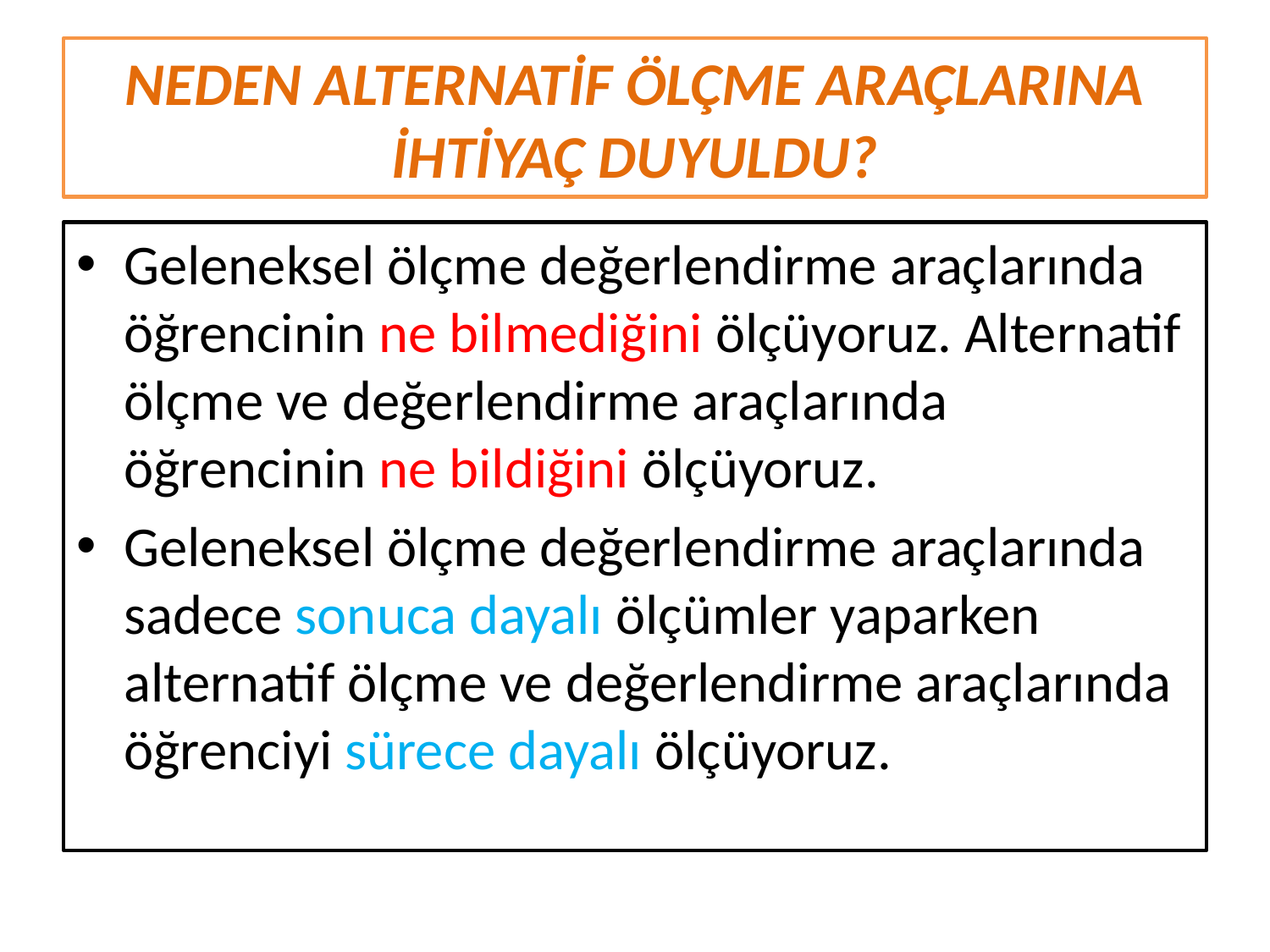

# NEDEN ALTERNATİF ÖLÇME ARAÇLARINA İHTİYAÇ DUYULDU?
Geleneksel ölçme değerlendirme araçlarında öğrencinin ne bilmediğini ölçüyoruz. Alternatif ölçme ve değerlendirme araçlarında öğrencinin ne bildiğini ölçüyoruz.
Geleneksel ölçme değerlendirme araçlarında sadece sonuca dayalı ölçümler yaparken alternatif ölçme ve değerlendirme araçlarında öğrenciyi sürece dayalı ölçüyoruz.